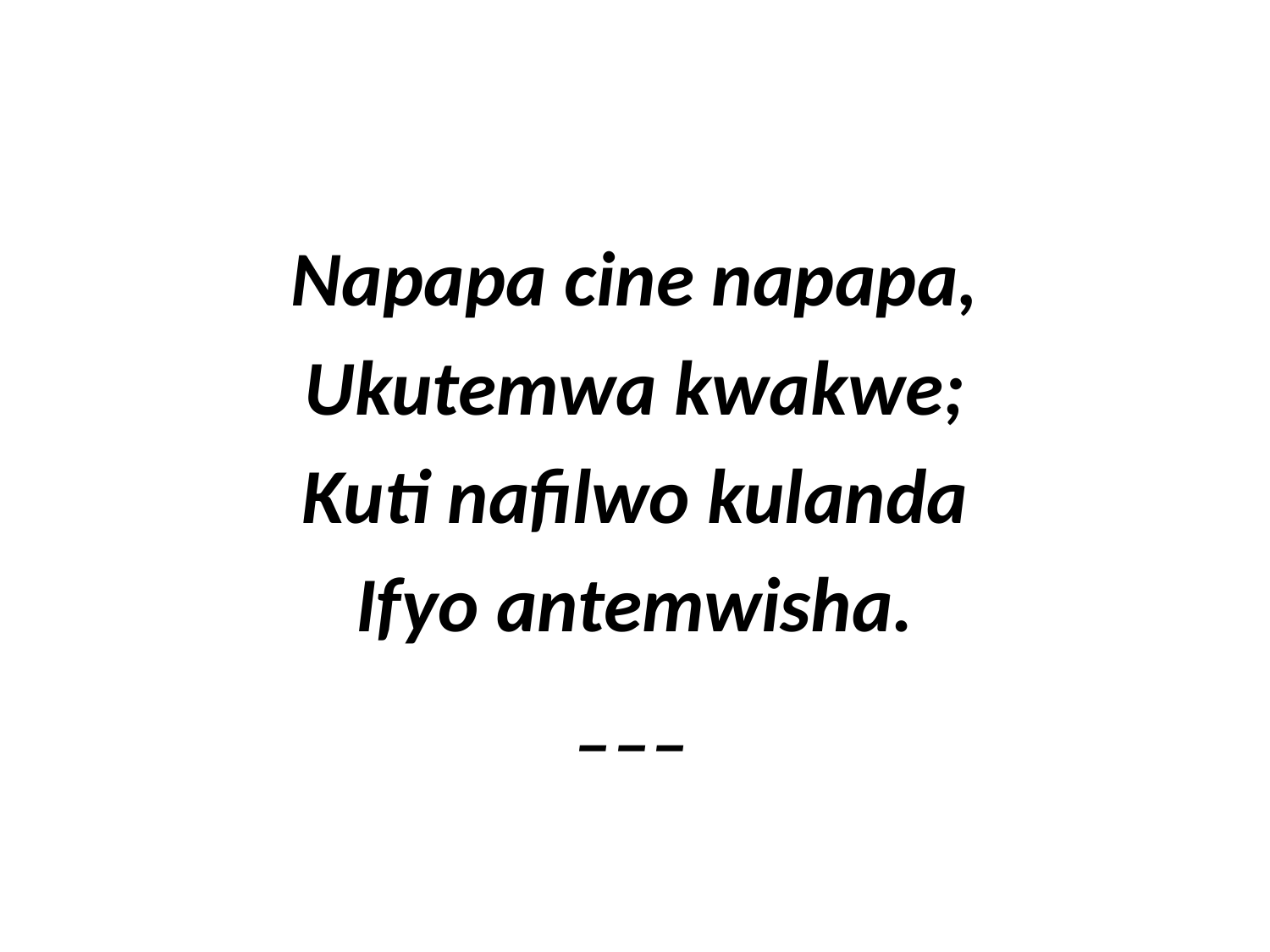

Napapa cine napapa,
Ukutemwa kwakwe;
Kuti nafilwo kulanda
Ifyo antemwisha.
___